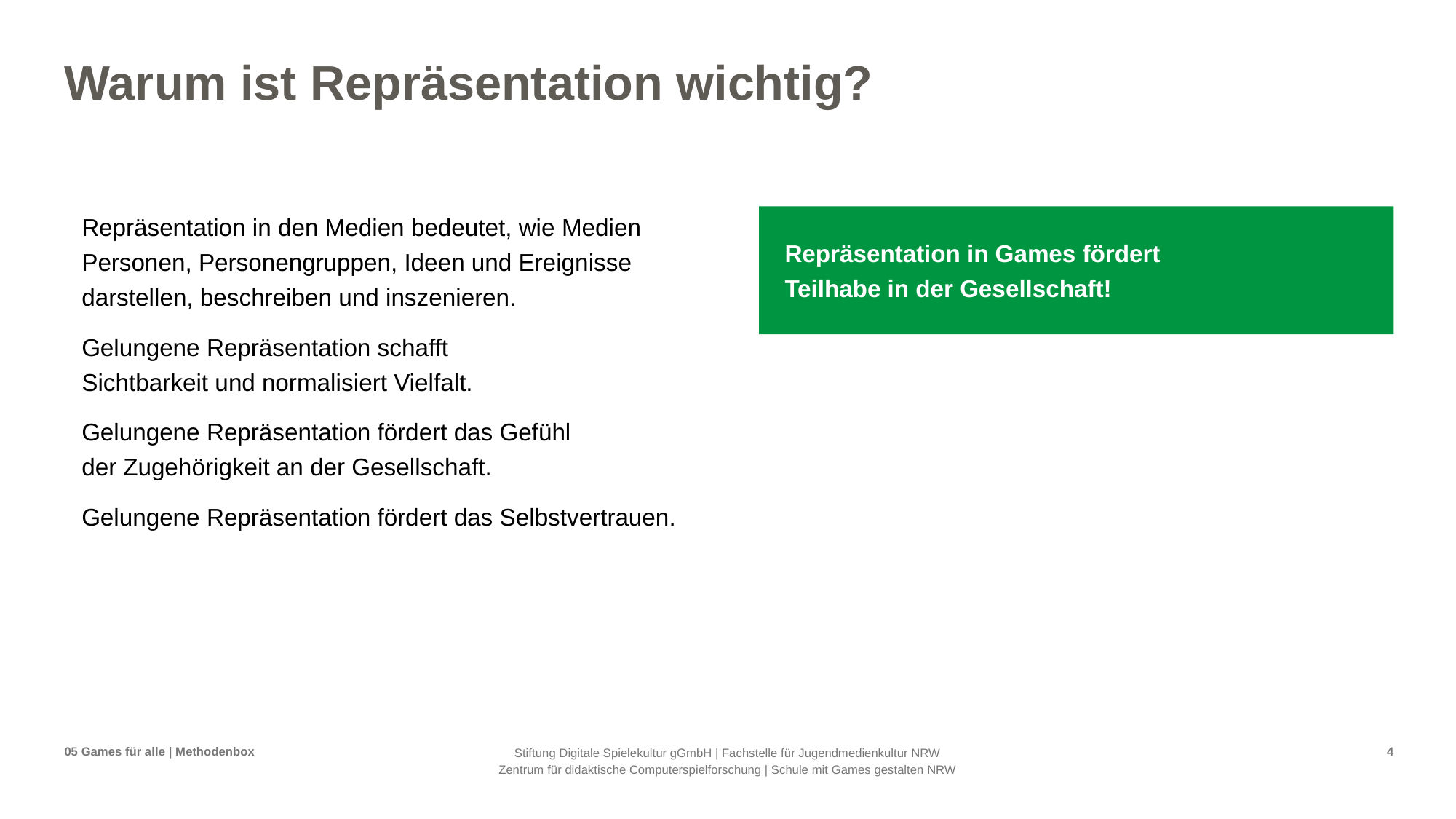

# Warum ist Repräsentation wichtig?
Repräsentation in den Medien bedeutet, wie Medien Personen, Personengruppen, Ideen und Ereignisse darstellen, beschreiben und inszenieren.
Gelungene Repräsentation schafft
Sichtbarkeit und normalisiert Vielfalt.
Gelungene Repräsentation fördert das Gefühl
der Zugehörigkeit an der Gesellschaft.
Gelungene Repräsentation fördert das Selbstvertrauen.
Repräsentation in Games fördert
Teilhabe in der Gesellschaft!
05 Games für alle | Methodenbox
4